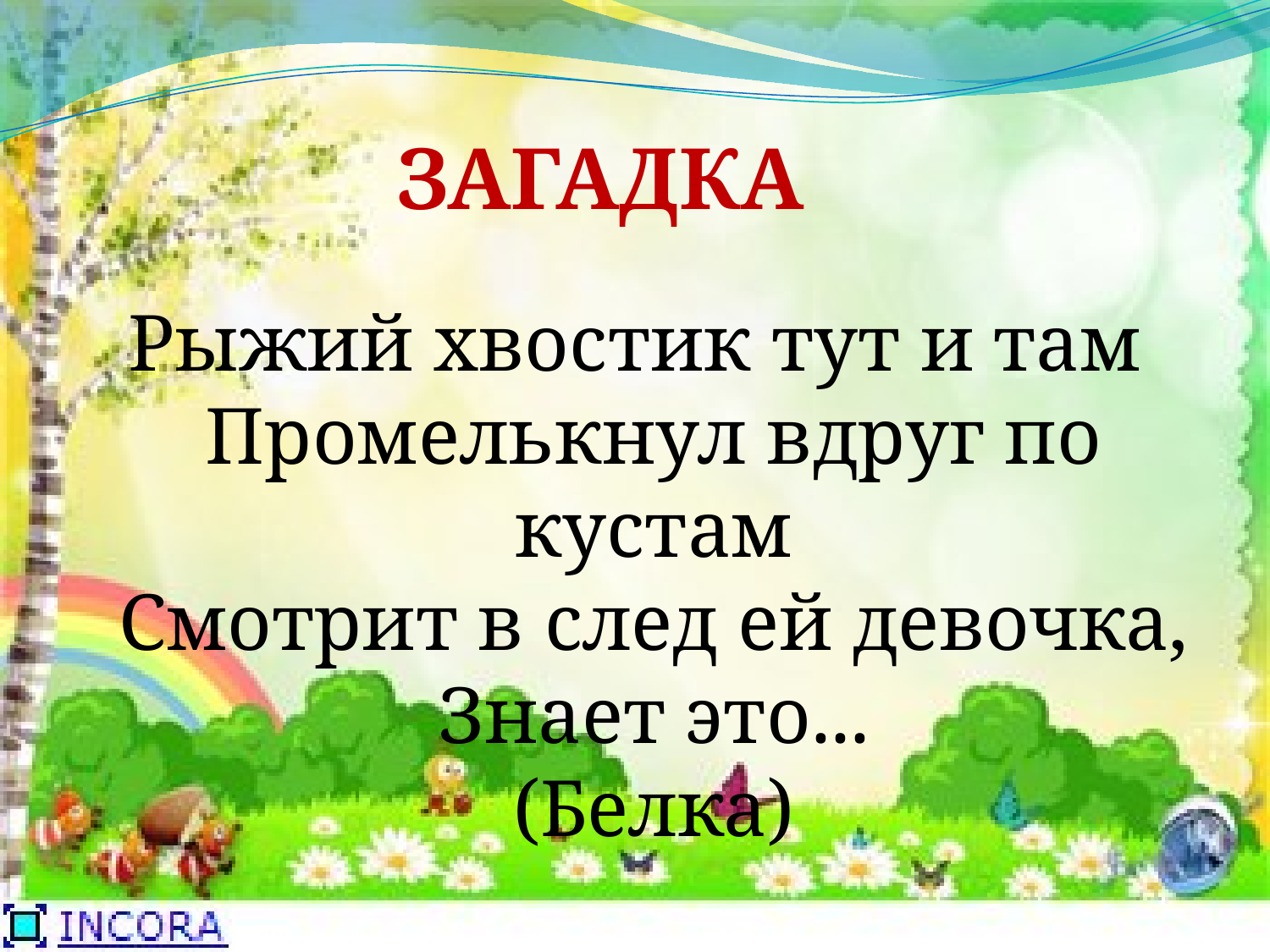

ЗАГАДКА
Рыжий хвостик тут и там
Промелькнул вдруг по кустам
Смотрит в след ей девочка,
Знает это...
(Белка)